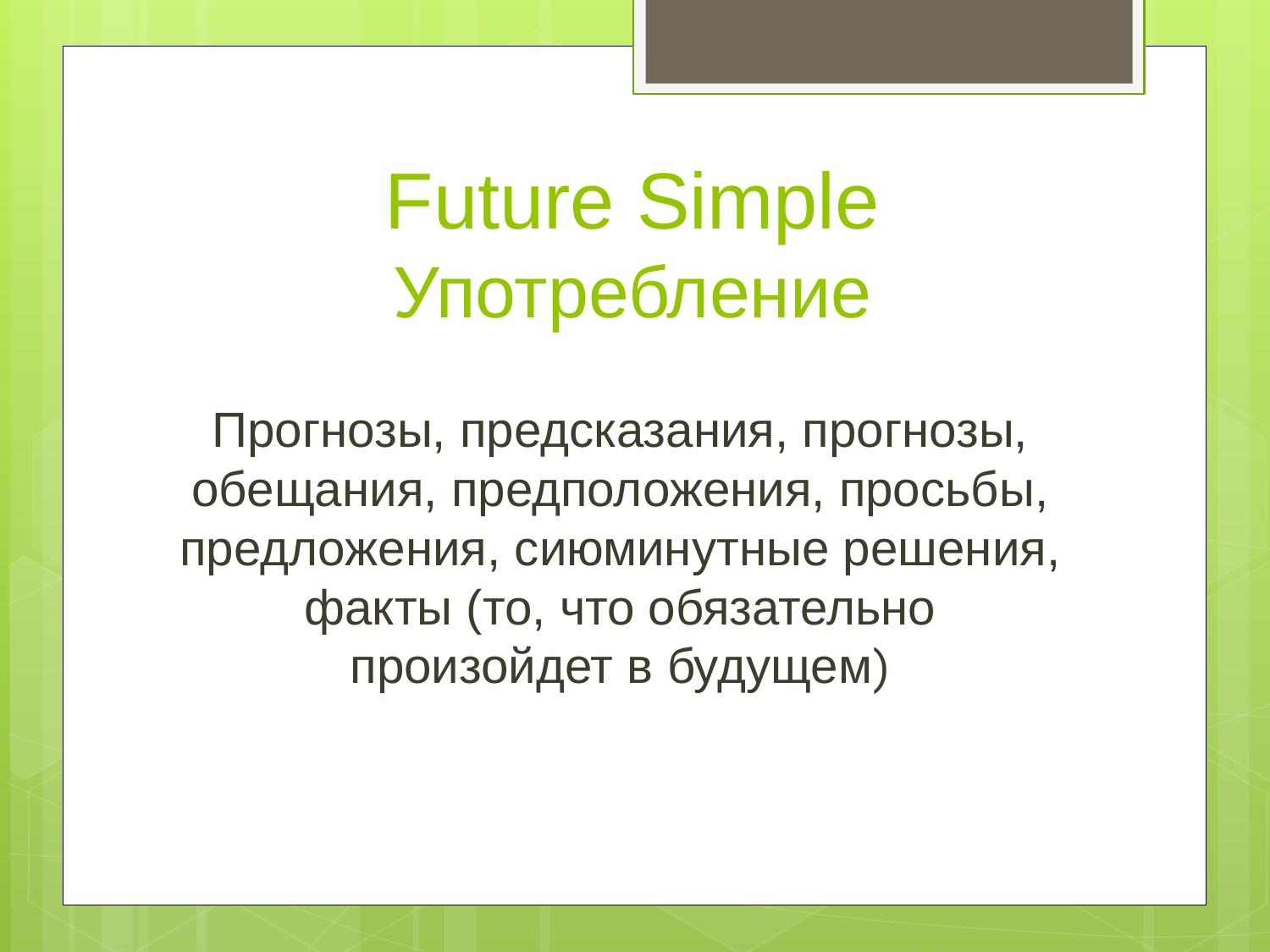

# Future Simple Употребление

Прогнозы, предсказания, прогнозы, обещания, предположения, просьбы, предложения, сиюминутные решения, факты (то, что обязательно произойдет в будущем)